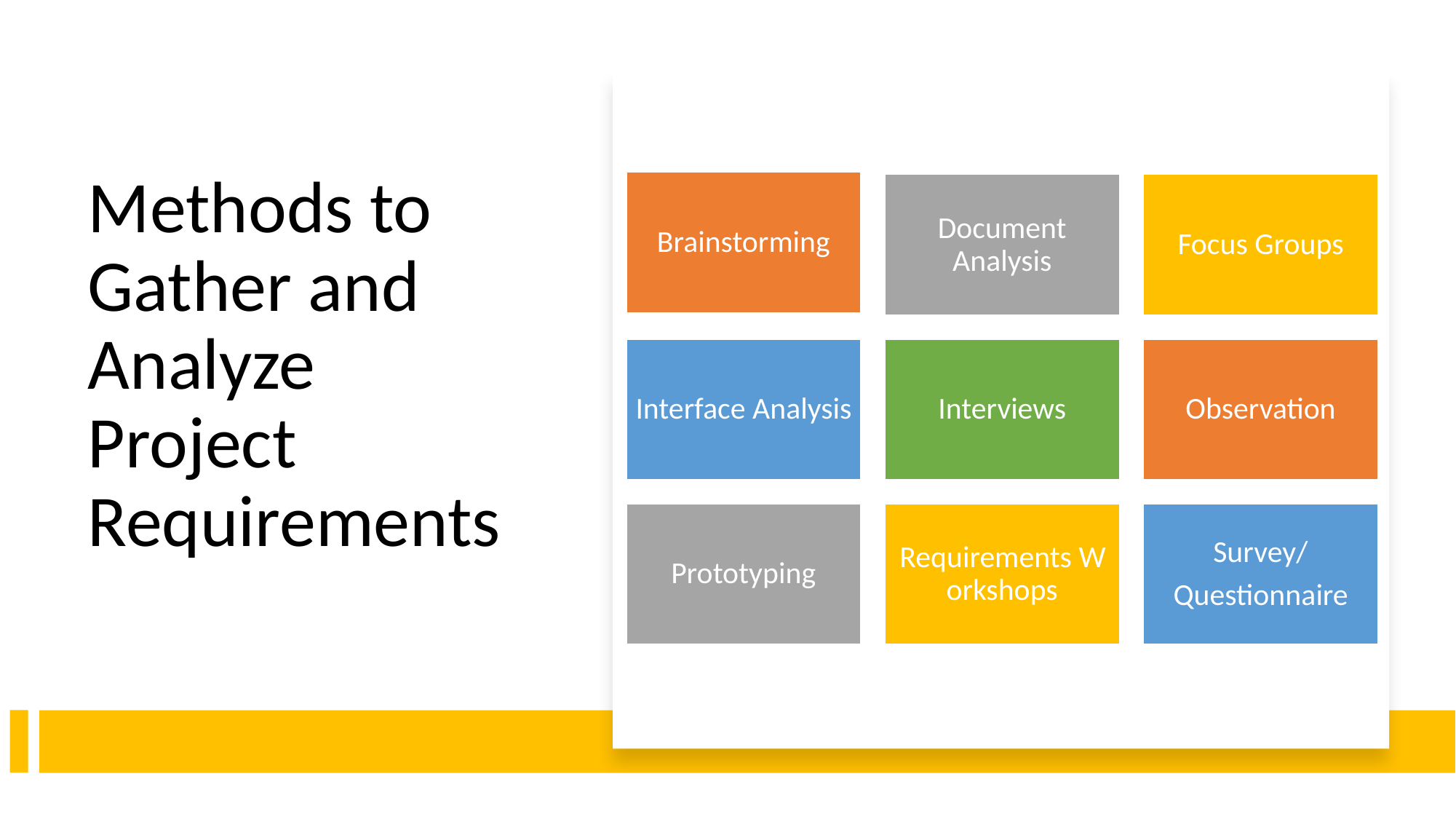

Brainstorming
Document Analysis
Focus Groups
Interface Analysis
Interviews
Observation
Prototyping
Requirements Workshops
Survey/
Questionnaire
# Methods to Gather and Analyze Project Requirements